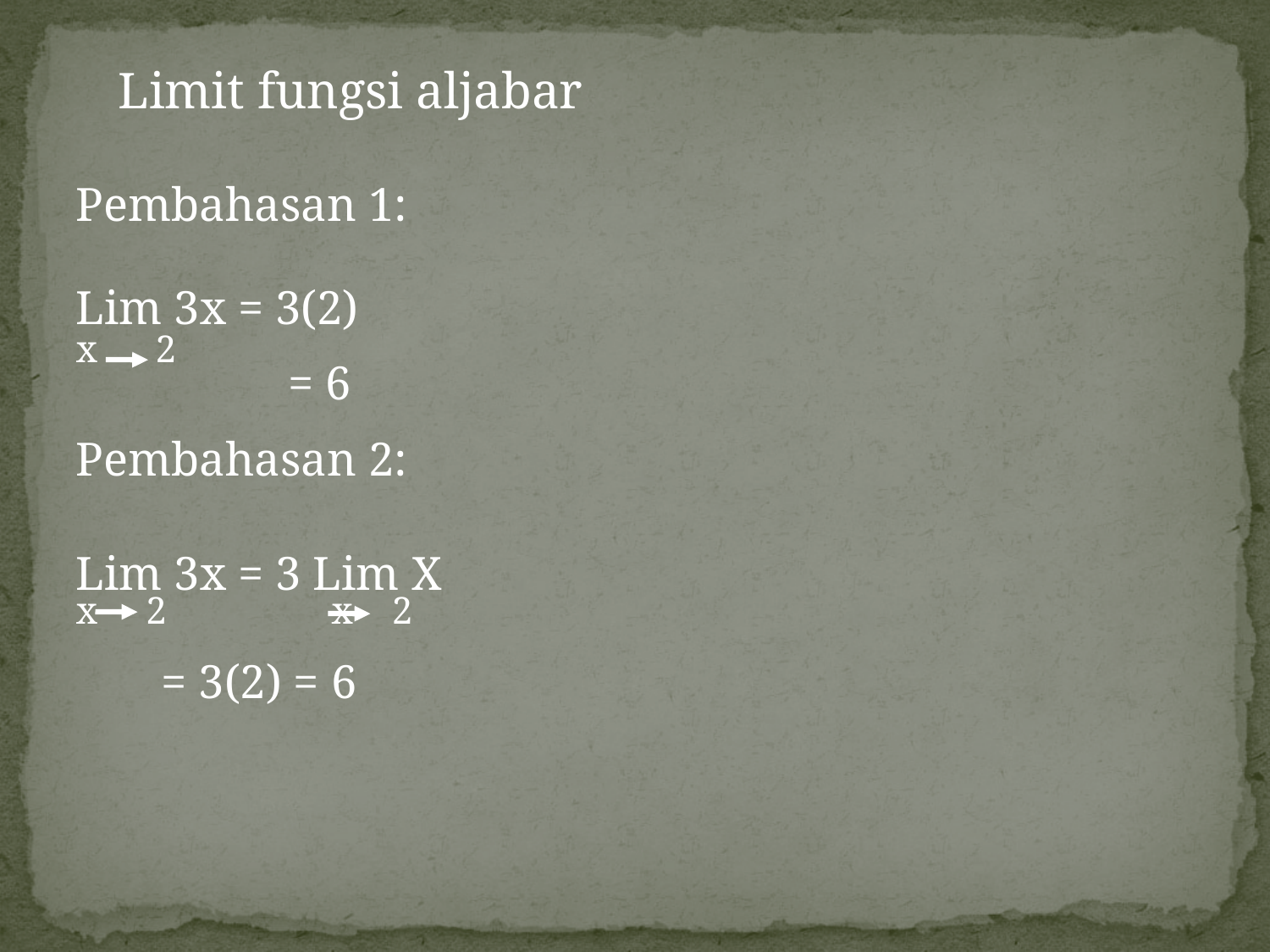

Limit fungsi aljabar
Pembahasan 1:

Lim 3x = 3(2)
x      2
		    = 6

Pembahasan 2:

Lim 3x = 3 Lim X
x     2                 x    2

   	    = 3(2) = 6